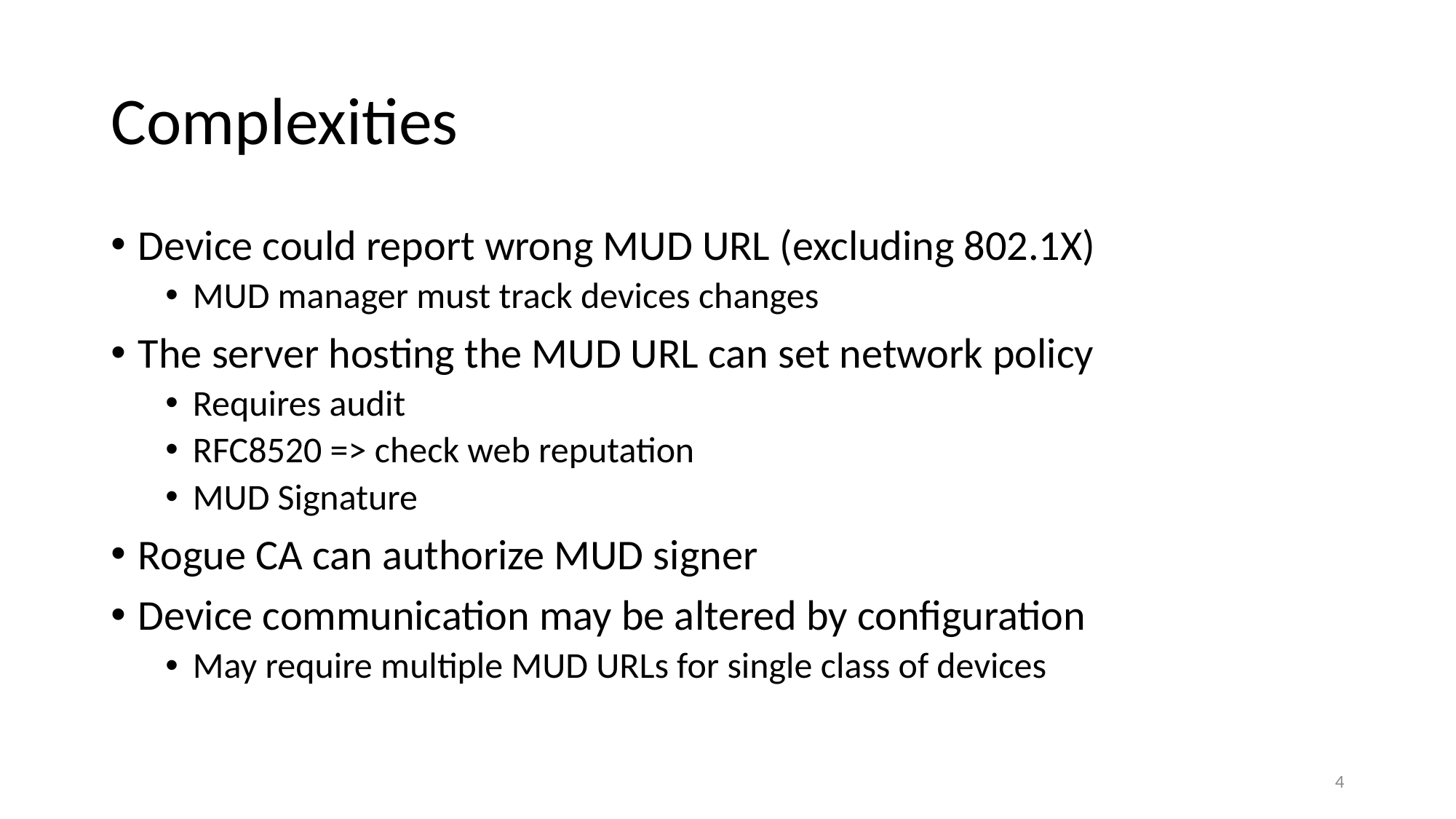

# Complexities
Device could report wrong MUD URL (excluding 802.1X)
MUD manager must track devices changes
The server hosting the MUD URL can set network policy
Requires audit
RFC8520 => check web reputation
MUD Signature
Rogue CA can authorize MUD signer
Device communication may be altered by configuration
May require multiple MUD URLs for single class of devices

4